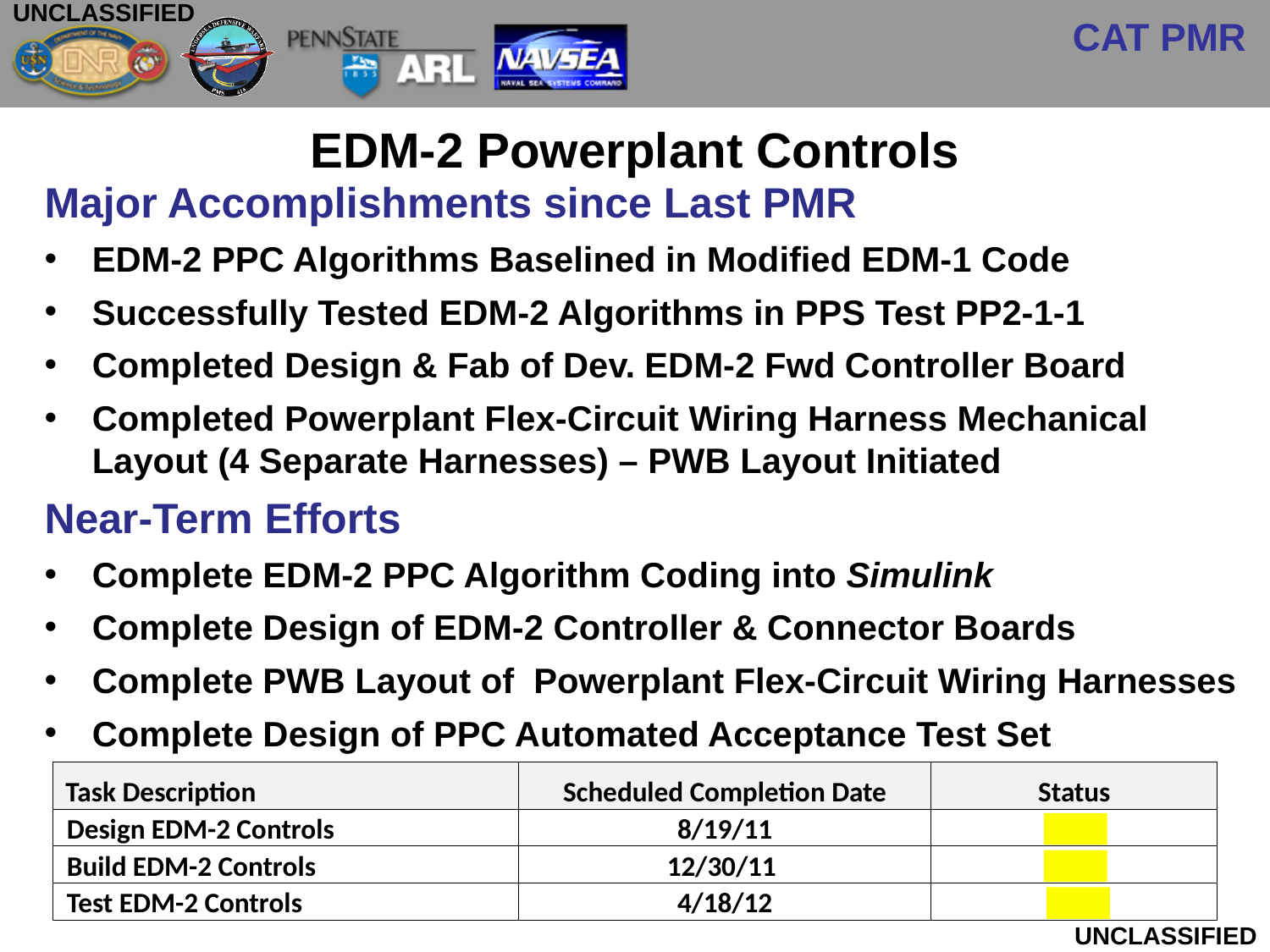

# EDM-2 Powerplant Controls
Major Accomplishments since Last PMR
EDM-2 PPC Algorithms Baselined in Modified EDM-1 Code
Successfully Tested EDM-2 Algorithms in PPS Test PP2-1-1
Completed Design & Fab of Dev. EDM-2 Fwd Controller Board
Completed Powerplant Flex-Circuit Wiring Harness Mechanical Layout (4 Separate Harnesses) – PWB Layout Initiated
Near-Term Efforts
Complete EDM-2 PPC Algorithm Coding into Simulink
Complete Design of EDM-2 Controller & Connector Boards
Complete PWB Layout of  Powerplant Flex-Circuit Wiring Harnesses
Complete Design of PPC Automated Acceptance Test Set

| Task Description | Scheduled Completion Date | Status |
| --- | --- | --- |
| Design EDM-2 Controls | 8/19/11 |  |
| Build EDM-2 Controls | 12/30/11 |  |
| Test EDM-2 Controls | 4/18/12 |  |